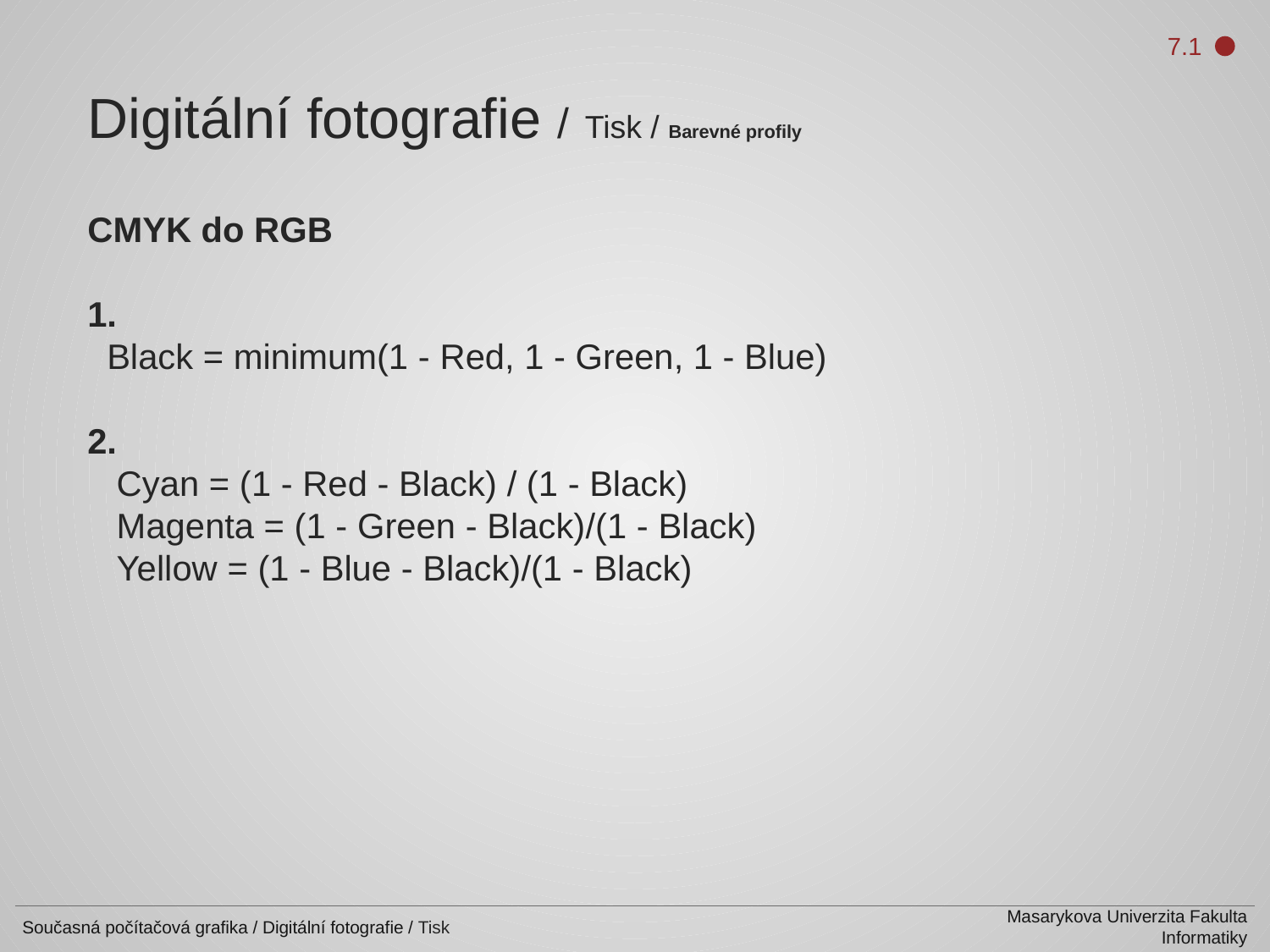

7.1

Digitální fotografie / Tisk / Barevné profily
CMYK do RGB

1.
  Black = minimum(1 - Red, 1 - Green, 1 - Blue)

2.
   Cyan = (1 - Red - Black) / (1 - Black)
   Magenta = (1 - Green - Black)/(1 - Black)
   Yellow = (1 - Blue - Black)/(1 - Black)

Současná počítačová grafika / Digitální fotografie / Tisk
Masarykova Univerzita Fakulta Informatiky